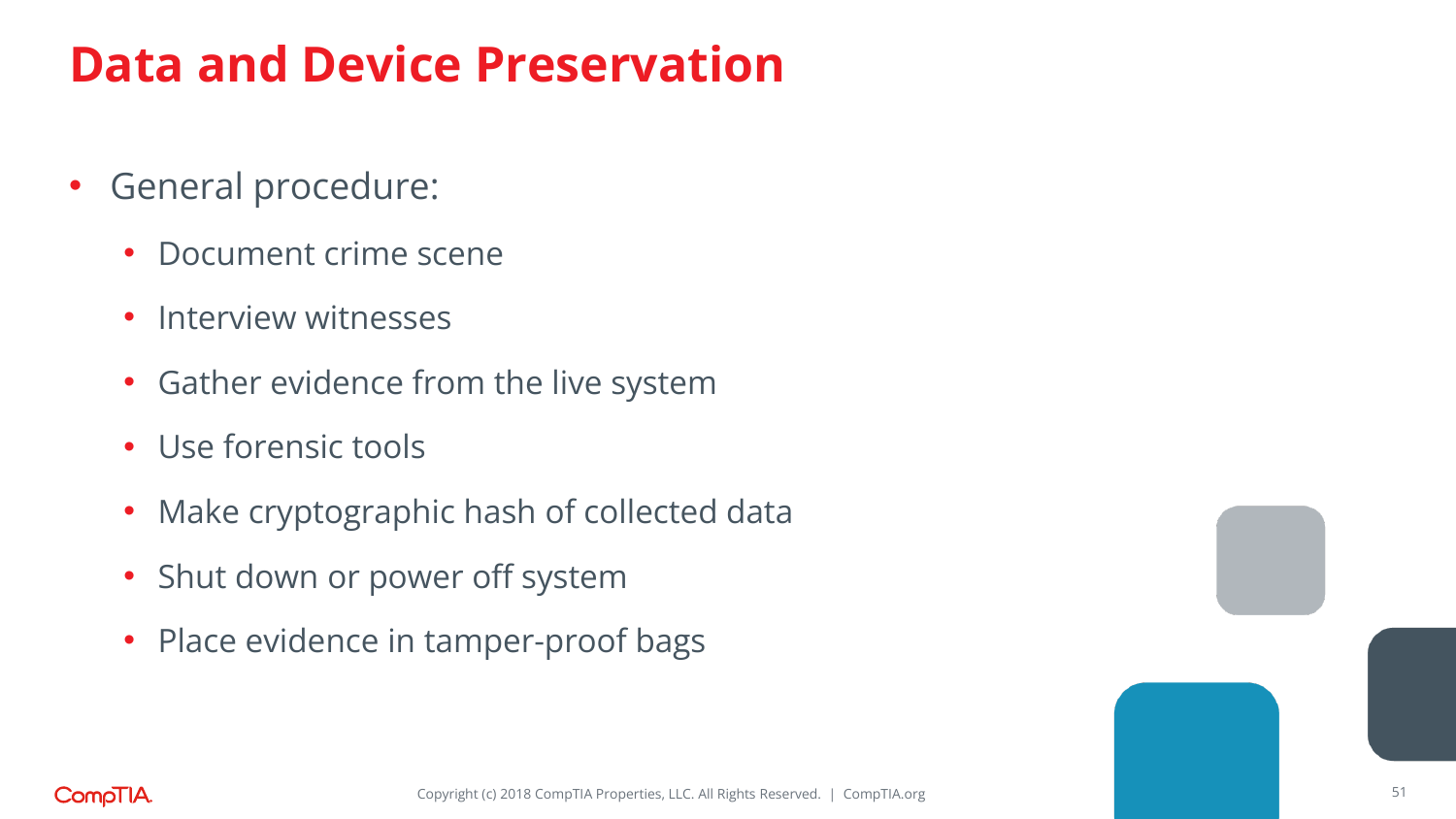

# Data and Device Preservation
General procedure:
Document crime scene
Interview witnesses
Gather evidence from the live system
Use forensic tools
Make cryptographic hash of collected data
Shut down or power off system
Place evidence in tamper-proof bags
51